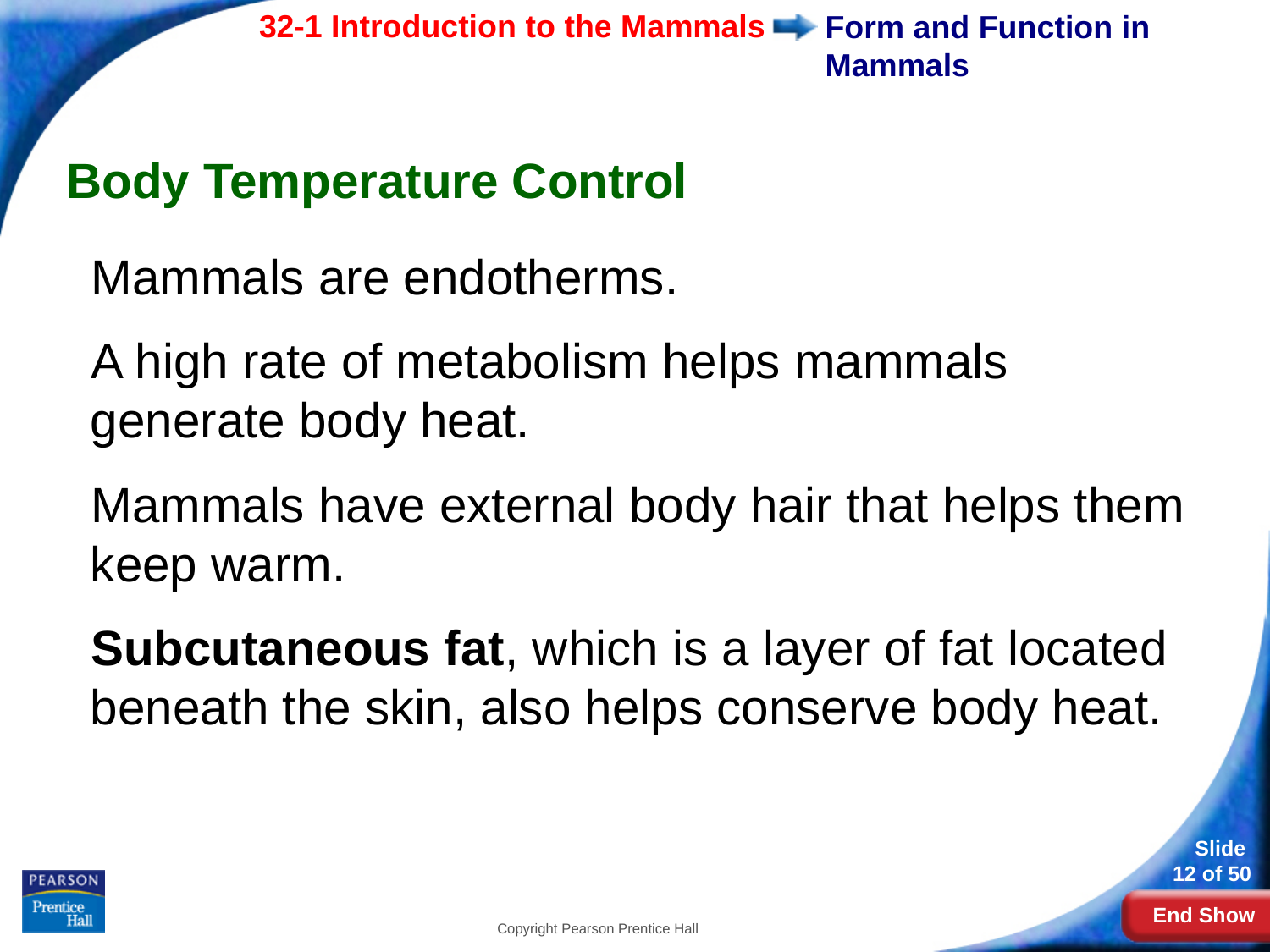

# Form and Function in Mammals
Body Temperature Control
Mammals are endotherms.
A high rate of metabolism helps mammals generate body heat.
Mammals have external body hair that helps them keep warm.
Subcutaneous fat, which is a layer of fat located beneath the skin, also helps conserve body heat.
Copyright Pearson Prentice Hall